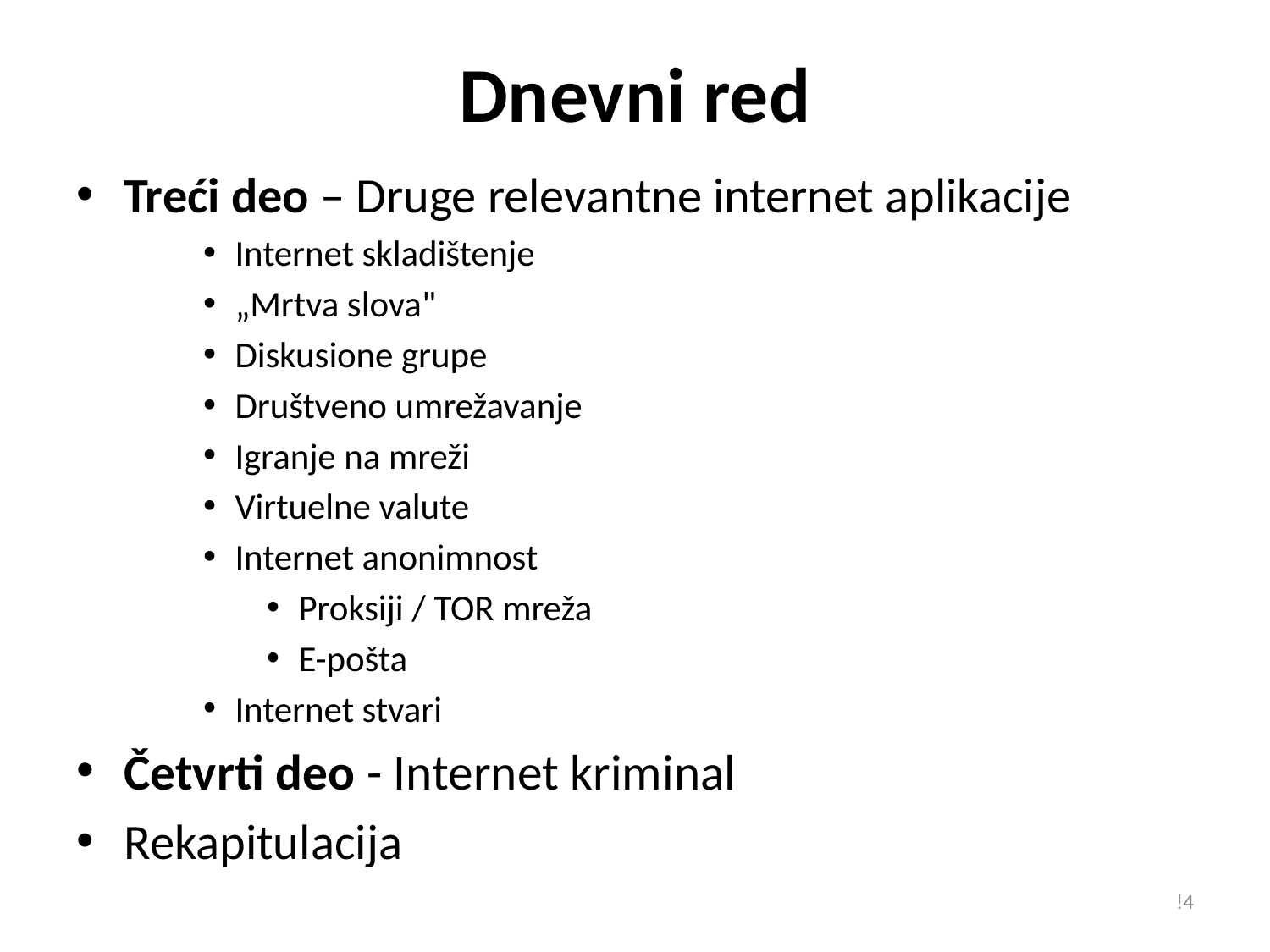

# Dnevni red
Treći deo – Druge relevantne internet aplikacije
Internet skladištenje
„Mrtva slova"
Diskusione grupe
Društveno umrežavanje
Igranje na mreži
Virtuelne valute
Internet anonimnost
Proksiji / TOR mreža
E-pošta
Internet stvari
Četvrti deo - Internet kriminal
Rekapitulacija

!4